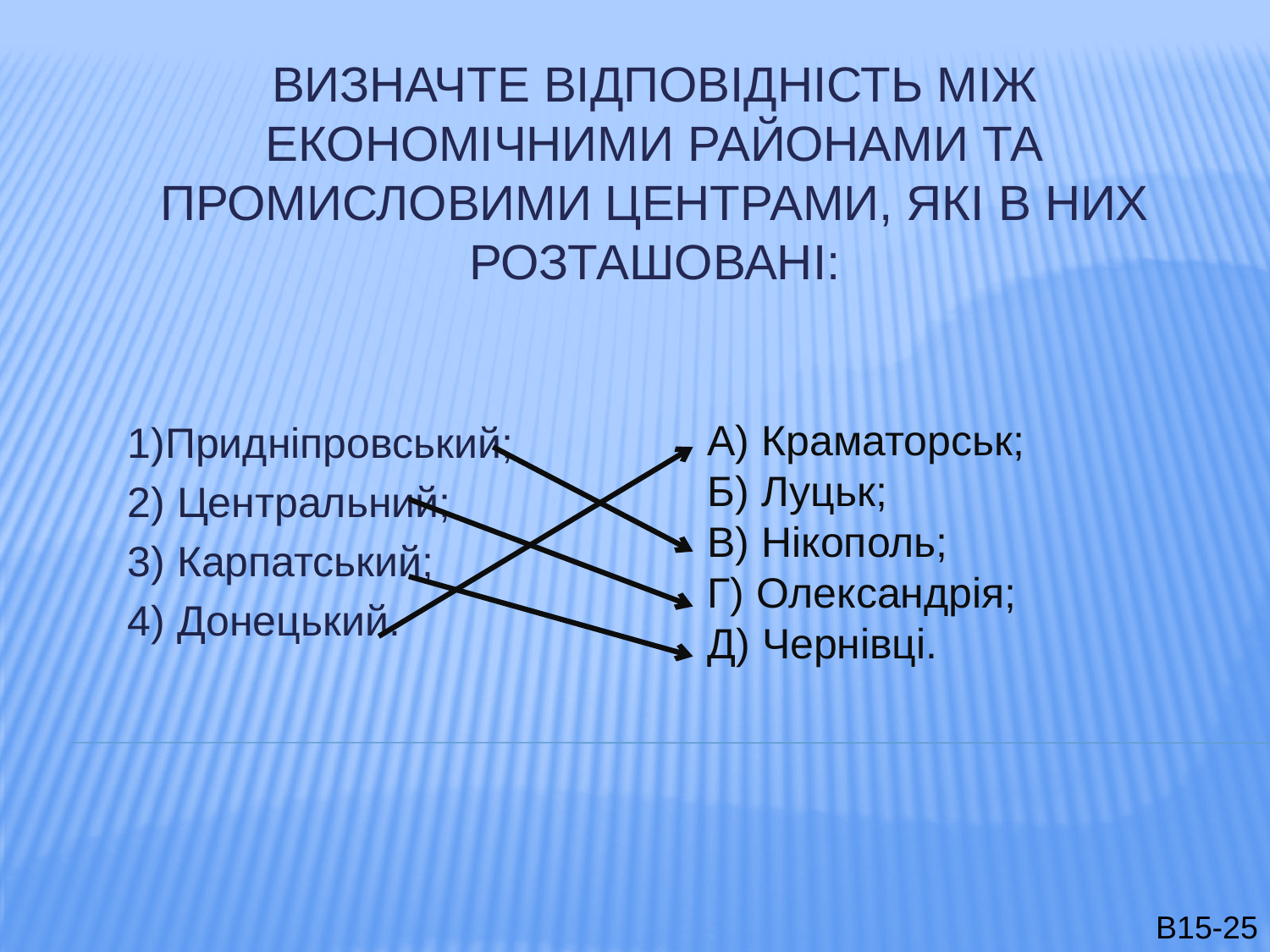

# Визначте відповідність між економічними районами та промисловими центрами, які в них розташовані:
1)Придніпровський;
2) Центральний;
3) Карпатський;
4) Донецький.
А) Краматорськ;
Б) Луцьк;
В) Нікополь;
Г) Олександрія;
Д) Чернівці.
В15-25